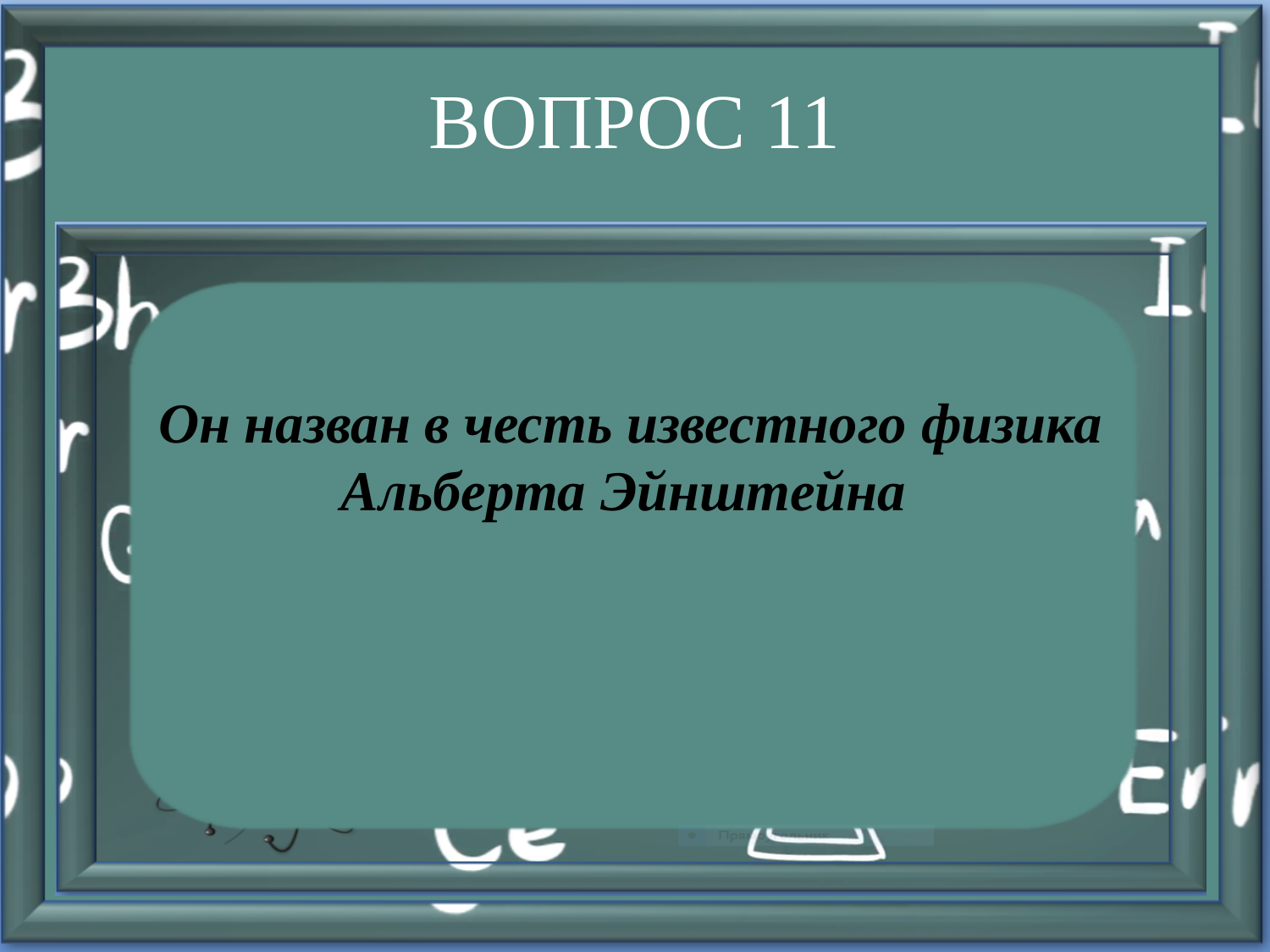

# ВОПРОС 11

Он назван в честь известного физика Альберта Эйнштейна